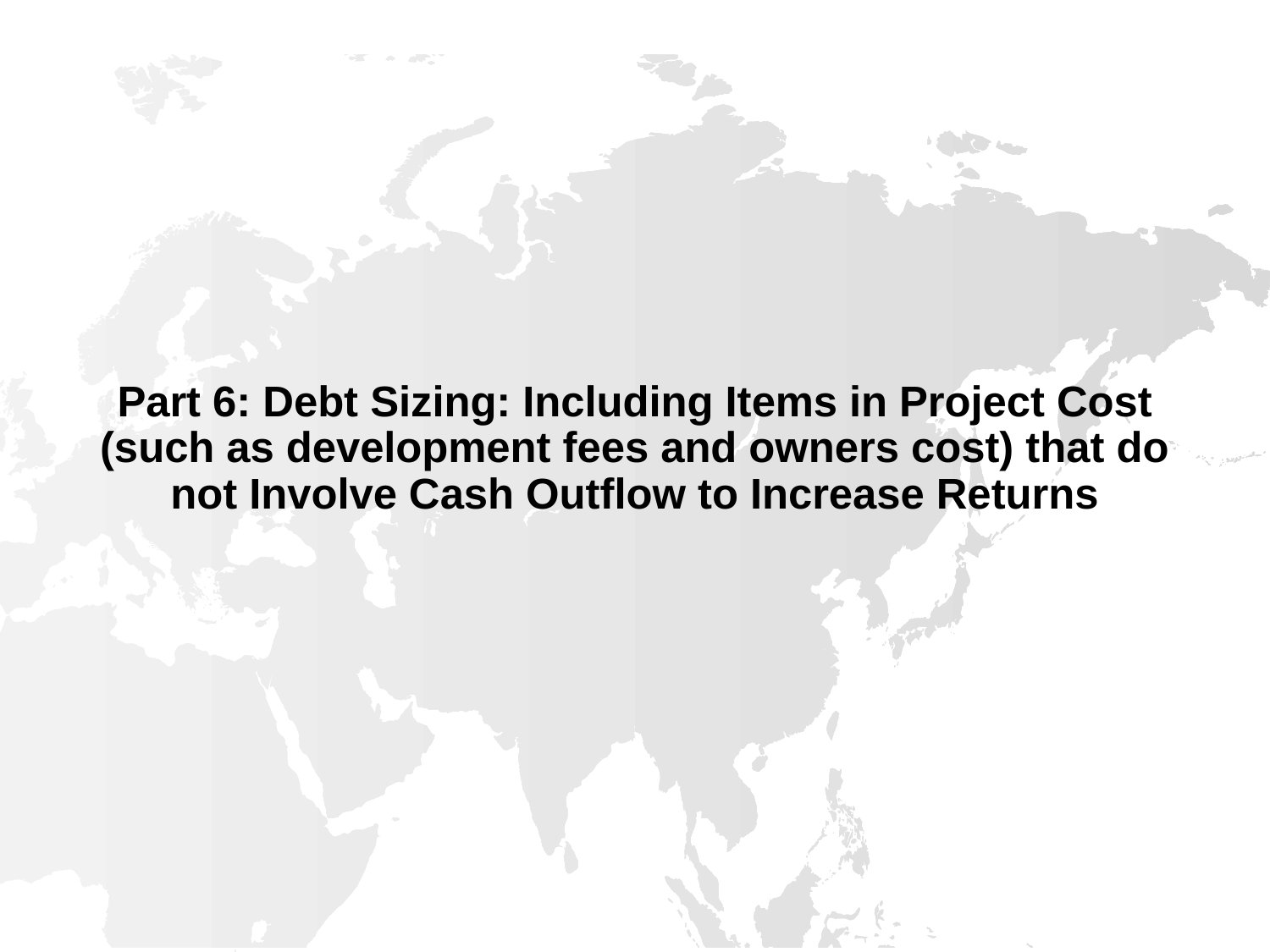

# Part 6: Debt Sizing: Including Items in Project Cost (such as development fees and owners cost) that do not Involve Cash Outflow to Increase Returns